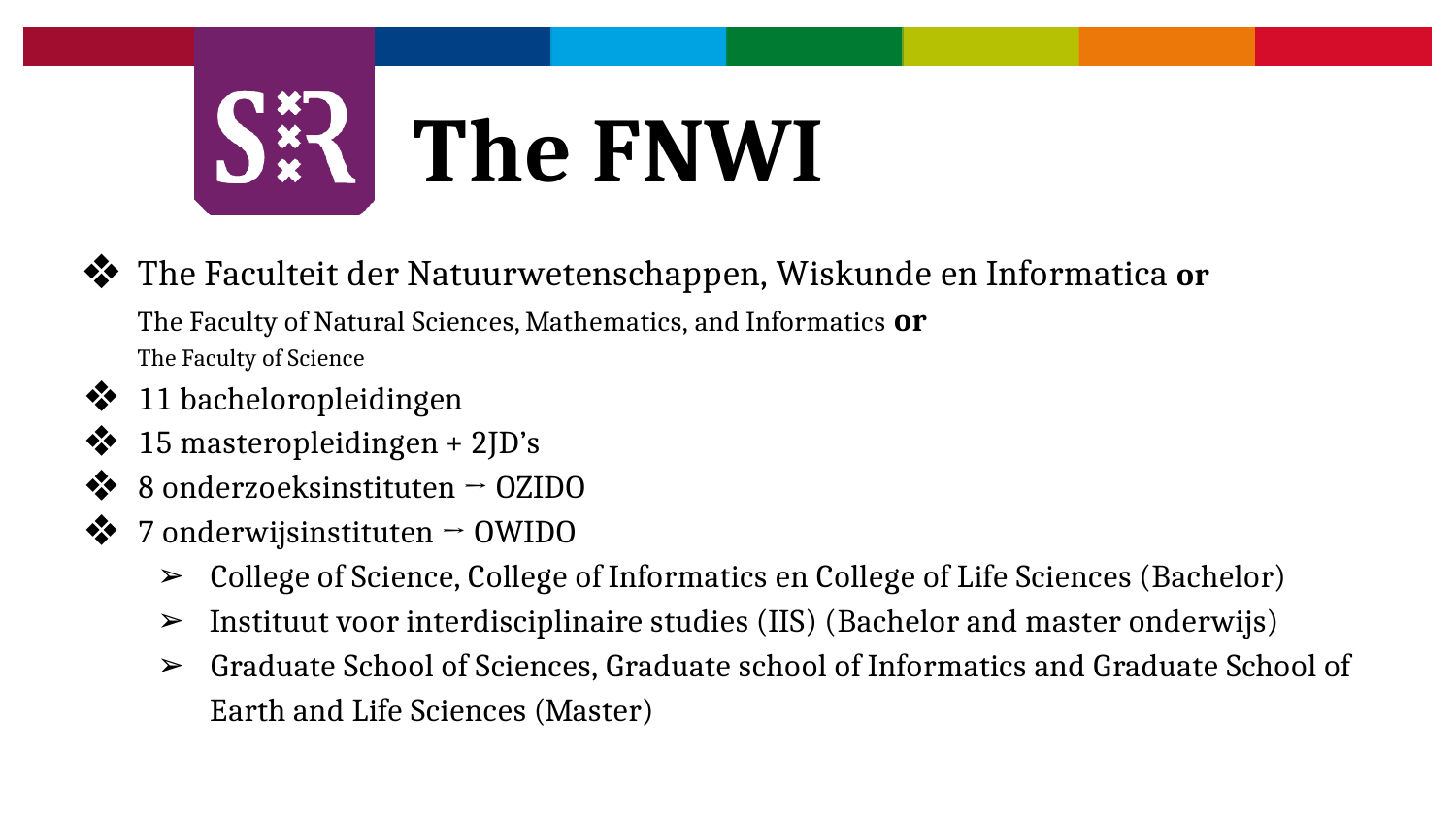

# The FNWI
The Faculteit der Natuurwetenschappen, Wiskunde en Informatica or
The Faculty of Natural Sciences, Mathematics, and Informatics or
The Faculty of Science
11 bacheloropleidingen
15 masteropleidingen + 2JD’s
8 onderzoeksinstituten → OZIDO
7 onderwijsinstituten → OWIDO
College of Science, College of Informatics en College of Life Sciences (Bachelor)
Instituut voor interdisciplinaire studies (IIS) (Bachelor and master onderwijs)
Graduate School of Sciences, Graduate school of Informatics and Graduate School of Earth and Life Sciences (Master)